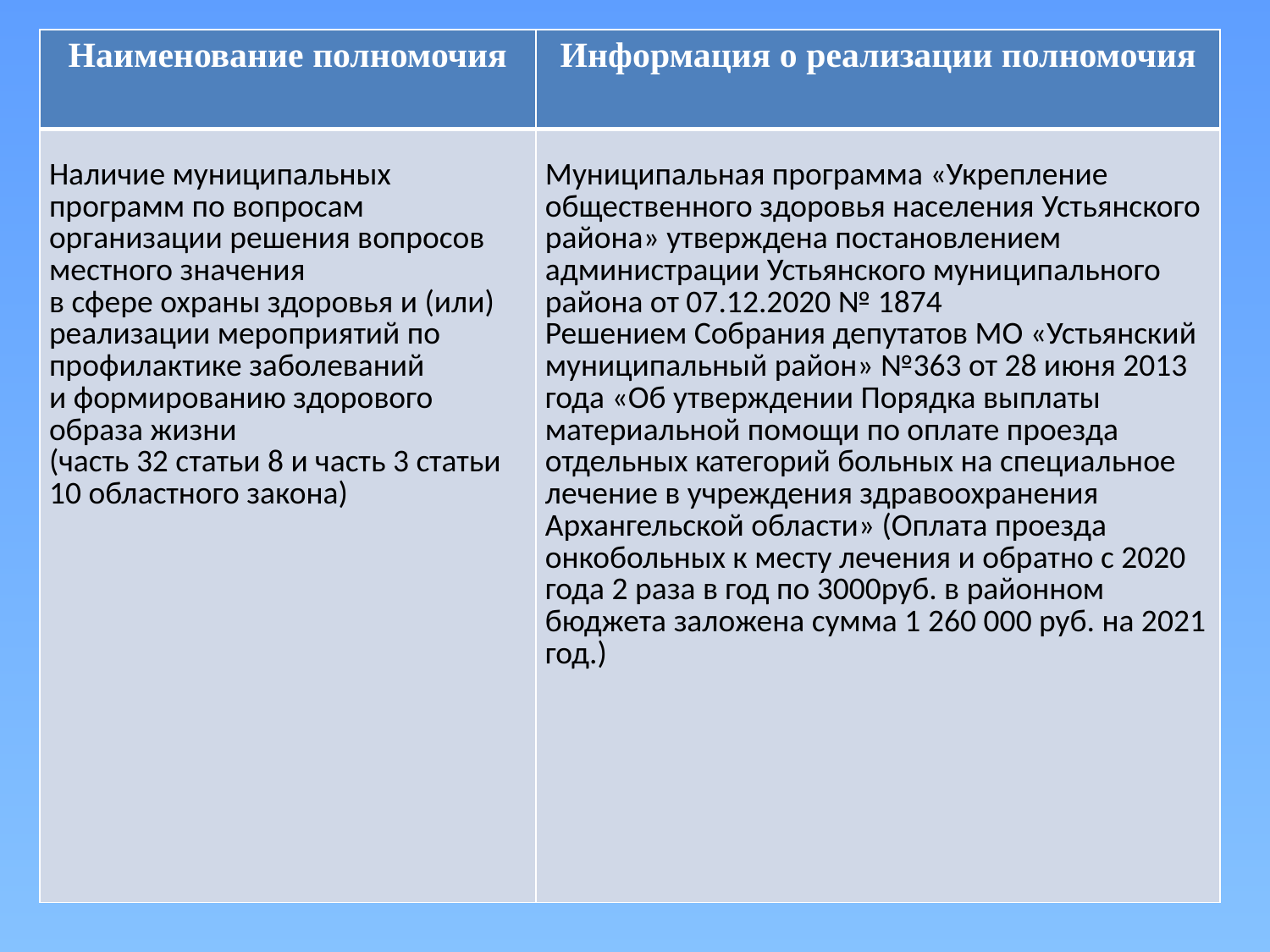

| Наименование полномочия | Информация о реализации полномочия |
| --- | --- |
| Наличие муниципальных программ по вопросам организации решения вопросов местного значения в сфере охраны здоровья и (или) реализации мероприятий по профилактике заболеваний и формированию здорового образа жизни (часть 32 статьи 8 и часть 3 статьи 10 областного закона) | Муниципальная программа «Укрепление общественного здоровья населения Устьянского района» утверждена постановлением администрации Устьянского муниципального района от 07.12.2020 № 1874 Решением Собрания депутатов МО «Устьянский муниципальный район» №363 от 28 июня 2013 года «Об утверждении Порядка выплаты материальной помощи по оплате проезда отдельных категорий больных на специальное лечение в учреждения здравоохранения Архангельской области» (Оплата проезда онкобольных к месту лечения и обратно с 2020 года 2 раза в год по 3000руб. в районном бюджета заложена сумма 1 260 000 руб. на 2021 год.) |